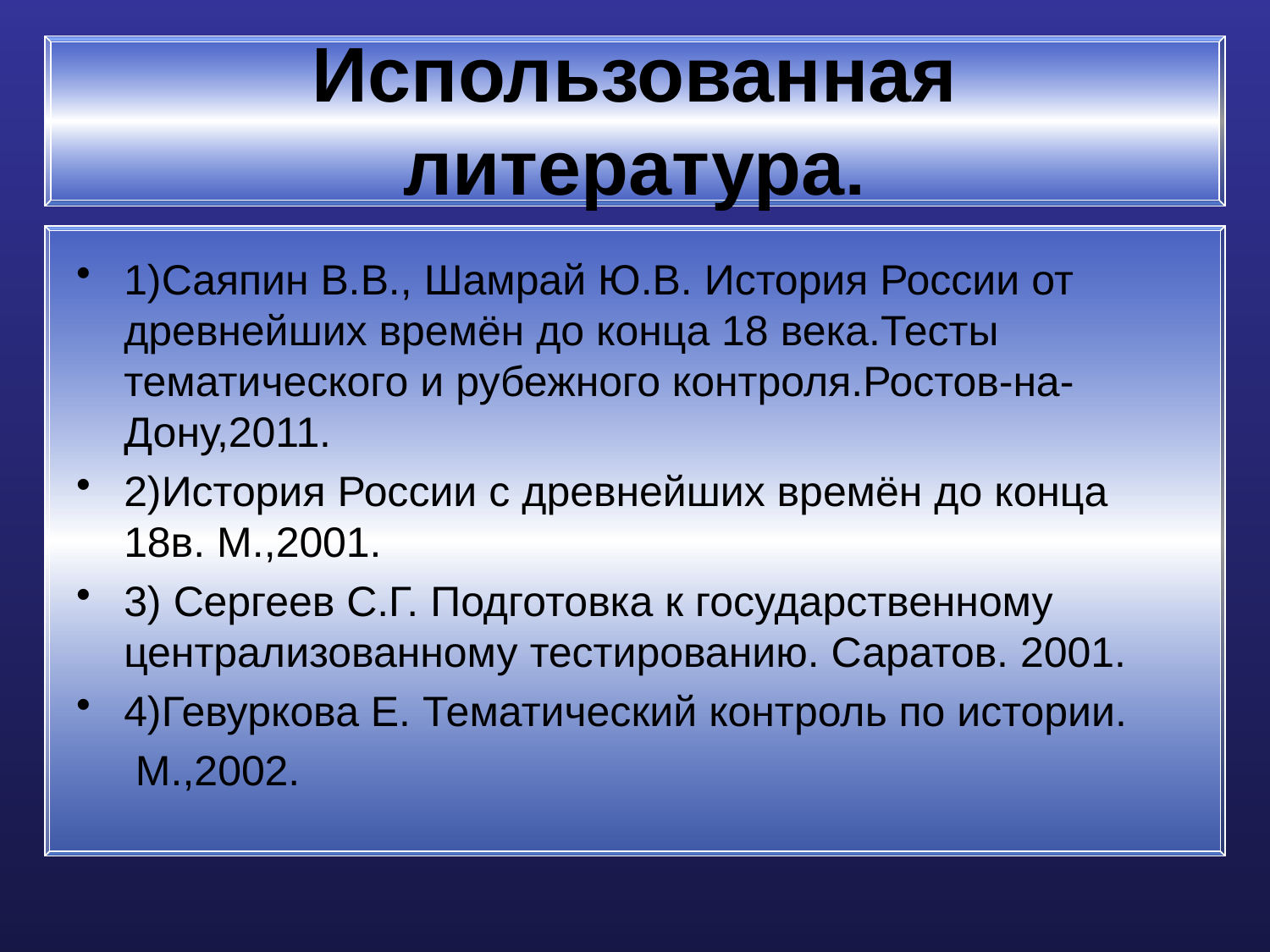

# Использованная литература.
1)Саяпин В.В., Шамрай Ю.В. История России от древнейших времён до конца 18 века.Тесты тематического и рубежного контроля.Ростов-на-Дону,2011.
2)История России с древнейших времён до конца 18в. М.,2001.
3) Сергеев С.Г. Подготовка к государственному централизованному тестированию. Саратов. 2001.
4)Гевуркова Е. Тематический контроль по истории.
     М.,2002.